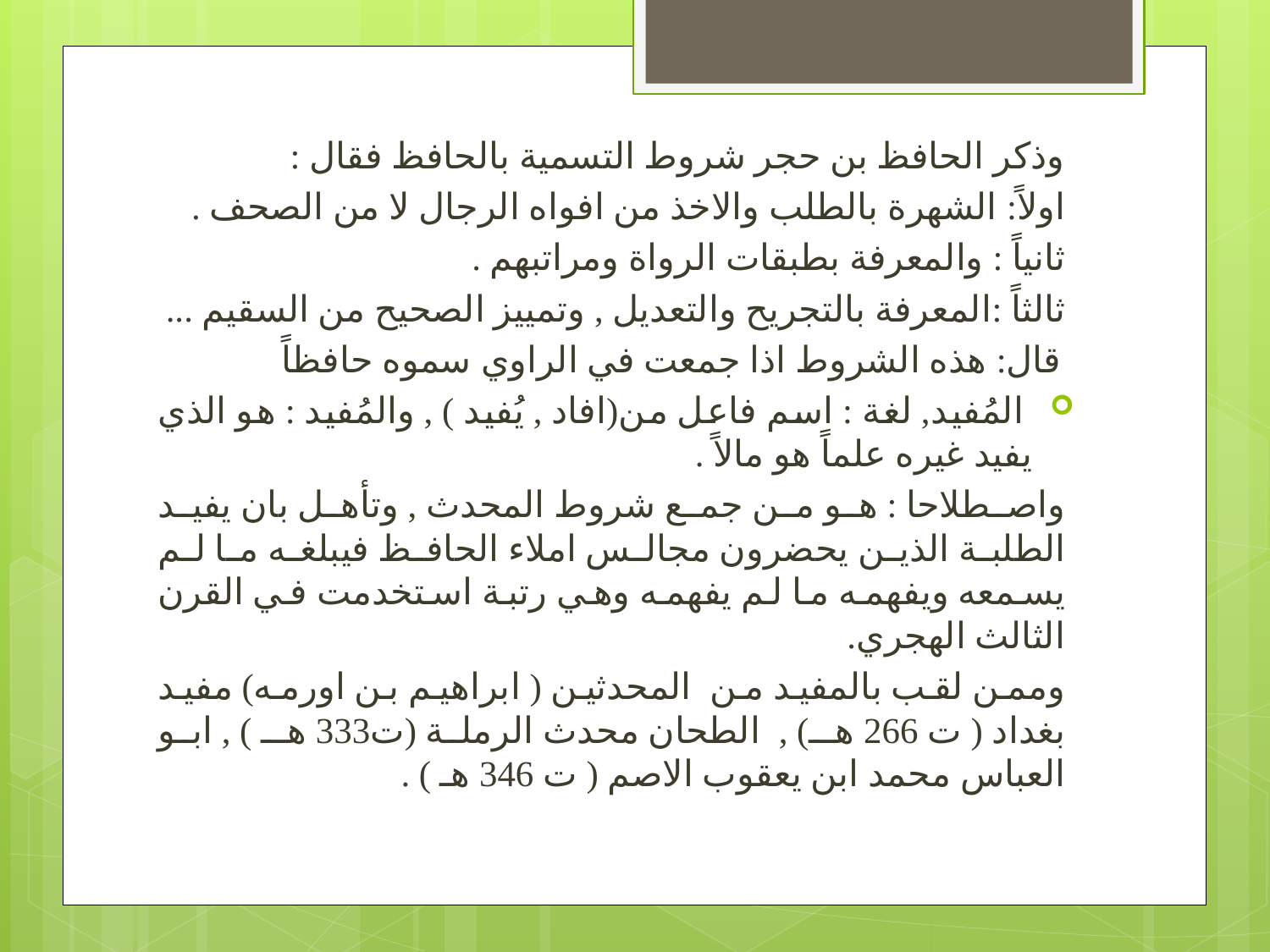

وذكر الحافظ بن حجر شروط التسمية بالحافظ فقال :
اولاً: الشهرة بالطلب والاخذ من افواه الرجال لا من الصحف .
ثانياً : والمعرفة بطبقات الرواة ومراتبهم .
ثالثاً :المعرفة بالتجريح والتعديل , وتمييز الصحيح من السقيم ...
قال: هذه الشروط اذا جمعت في الراوي سموه حافظاً
 المُفيد, لغة : اسم فاعل من(افاد , يُفيد ) , والمُفيد : هو الذي يفيد غيره علماً هو مالاً .
واصطلاحا : هو من جمع شروط المحدث , وتأهل بان يفيد الطلبة الذين يحضرون مجالس املاء الحافظ فيبلغه ما لم يسمعه ويفهمه ما لم يفهمه وهي رتبة استخدمت في القرن الثالث الهجري.
وممن لقب بالمفيد من  المحدثين ( ابراهيم بن اورمه) مفيد بغداد ( ت 266 هـ) ,  الطحان محدث الرملة (ت333 هـ ) , ابو العباس محمد ابن يعقوب الاصم ( ت 346 هـ ) .